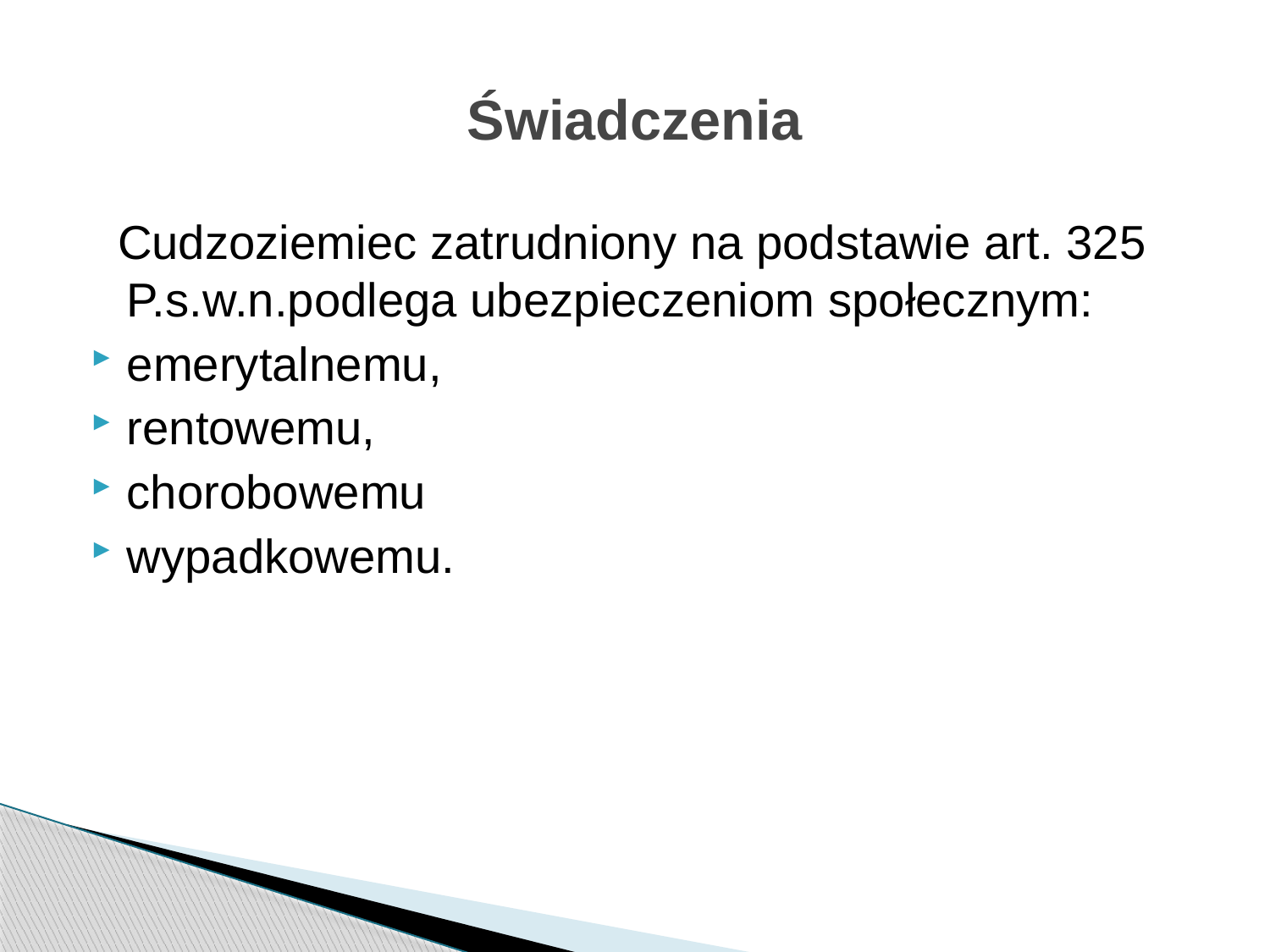

# Świadczenia
  Cudzoziemiec zatrudniony na podstawie art. 325 P.s.w.n.podlega ubezpieczeniom społecznym:
emerytalnemu,
rentowemu,
chorobowemu
wypadkowemu.